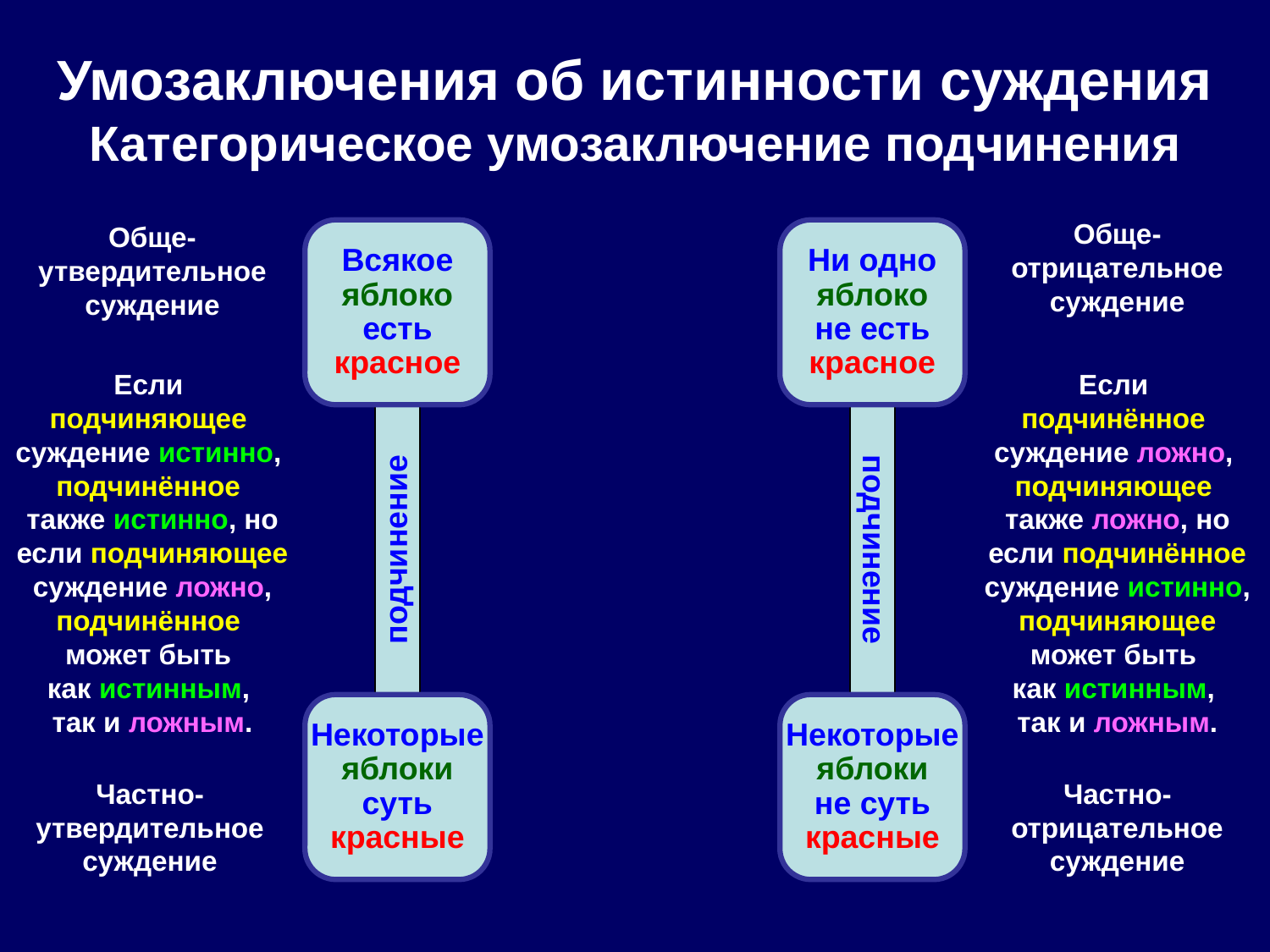

# Умозаключения об истинности суждения Категорическое умозаключение подчинения
Обще-
утвердительное
суждение
Обще-
отрицательное
суждение
Всякое
яблоко
есть
красное
Ни одно
яблоко
не есть
красное
Если
подчиняющее
суждение истинно,
подчинённое
также истинно, но если подчиняющее суждение ложно, подчинённое
может быть
как истинным,
так и ложным.
Если
подчинённое
суждение ложно,
подчиняющее
также ложно, но если подчинённое суждение истинно, подчиняющее может быть
как истинным,
так и ложным.
подчинение
подчинение
Некоторые
яблоки
суть
красные
Некоторые
яблоки
не суть
красные
Частно-
утвердительное
суждение
Частно-
отрицательное
суждение